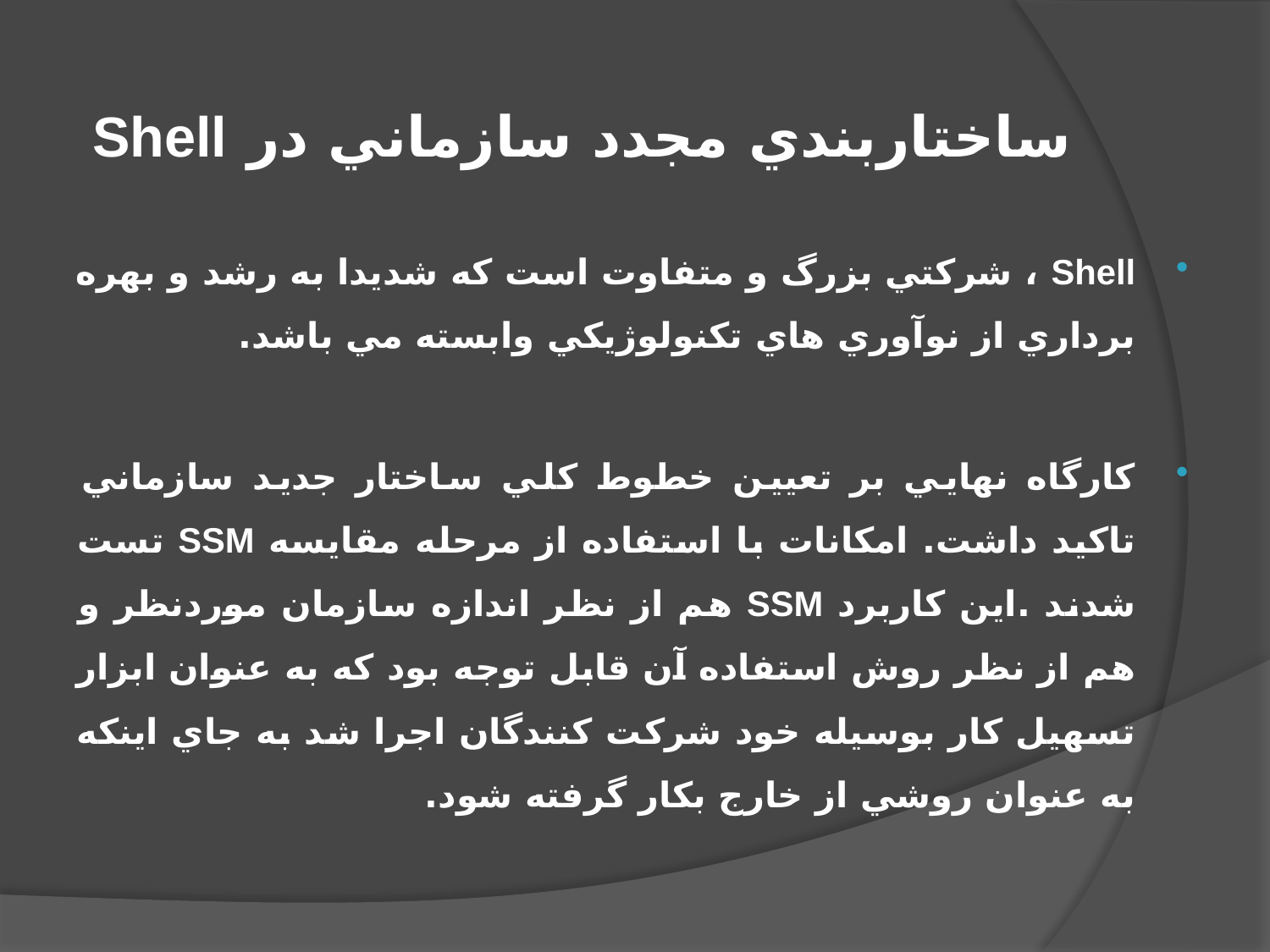

# ساختاربندي مجدد سازماني در Shell
Shell ، شركتي بزرگ و متفاوت است كه شديدا به رشد و بهره برداري از نوآوري هاي تكنولوژيكي وابسته مي باشد.

كارگاه نهايي بر تعيين خطوط كلي ساختار جديد سازماني تاكيد داشت. امكانات با استفاده از مرحله مقايسه SSM تست شدند .اين كاربرد SSM هم از نظر اندازه سازمان موردنظر و هم از نظر روش استفاده آن قابل توجه بود كه به عنوان ابزار تسهيل كار بوسيله خود شركت كنندگان اجرا شد به جاي اينكه به عنوان روشي از خارج بكار گرفته شود.